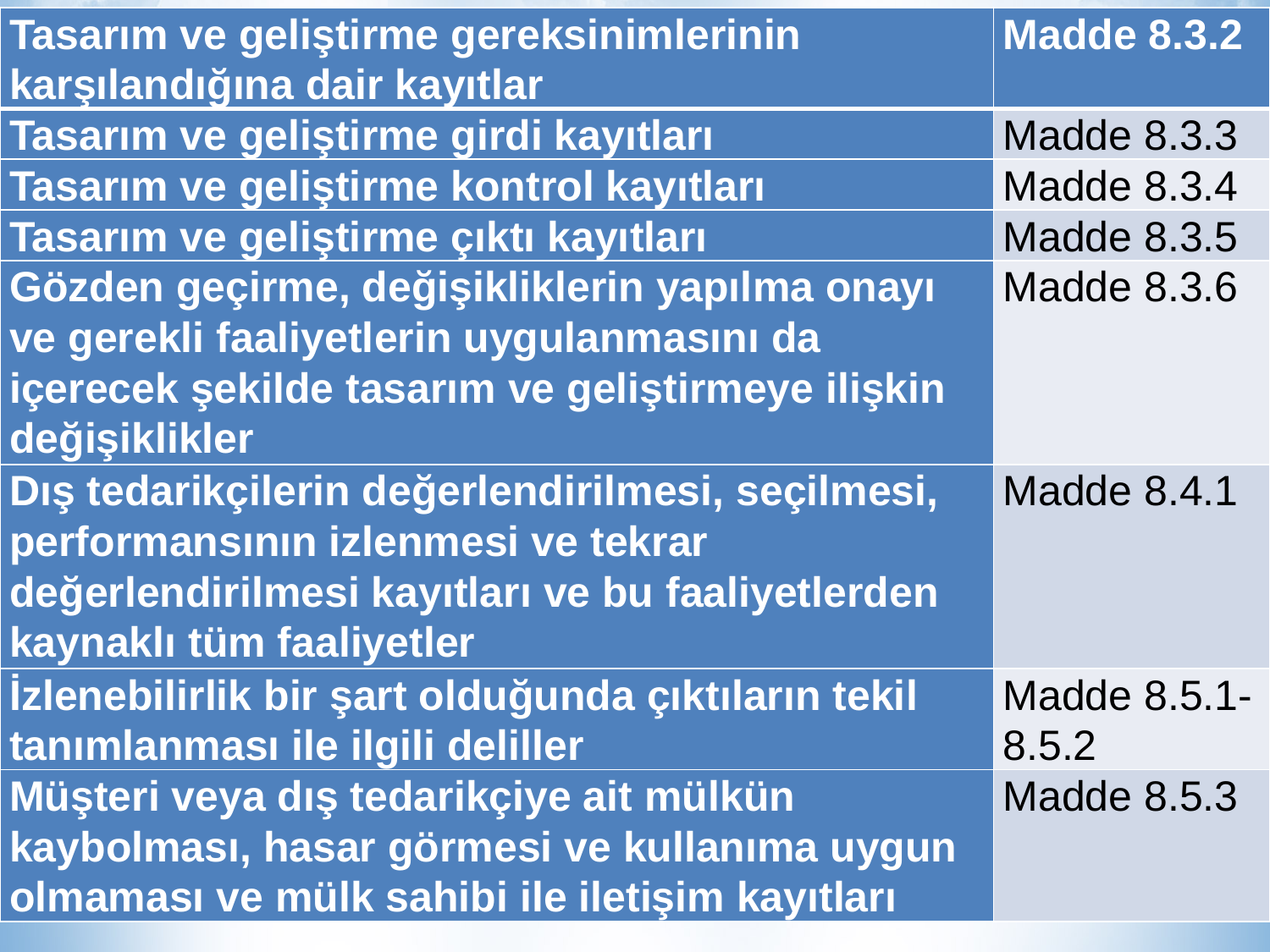

| Tasarım ve geliştirme gereksinimlerinin karşılandığına dair kayıtlar | Madde 8.3.2 |
| --- | --- |
| Tasarım ve geliştirme girdi kayıtları | Madde 8.3.3 |
| Tasarım ve geliştirme kontrol kayıtları | Madde 8.3.4 |
| Tasarım ve geliştirme çıktı kayıtları | Madde 8.3.5 |
| Gözden geçirme, değişikliklerin yapılma onayı ve gerekli faaliyetlerin uygulanmasını da içerecek şekilde tasarım ve geliştirmeye ilişkin değişiklikler | Madde 8.3.6 |
| Dış tedarikçilerin değerlendirilmesi, seçilmesi, performansının izlenmesi ve tekrar değerlendirilmesi kayıtları ve bu faaliyetlerden kaynaklı tüm faaliyetler | Madde 8.4.1 |
| İzlenebilirlik bir şart olduğunda çıktıların tekil tanımlanması ile ilgili deliller | Madde 8.5.1-8.5.2 |
| Müşteri veya dış tedarikçiye ait mülkün kaybolması, hasar görmesi ve kullanıma uygun olmaması ve mülk sahibi ile iletişim kayıtları | Madde 8.5.3 |
Muzaffer CANTÜRK - Yönetim Sistemleri Başdenetçisi